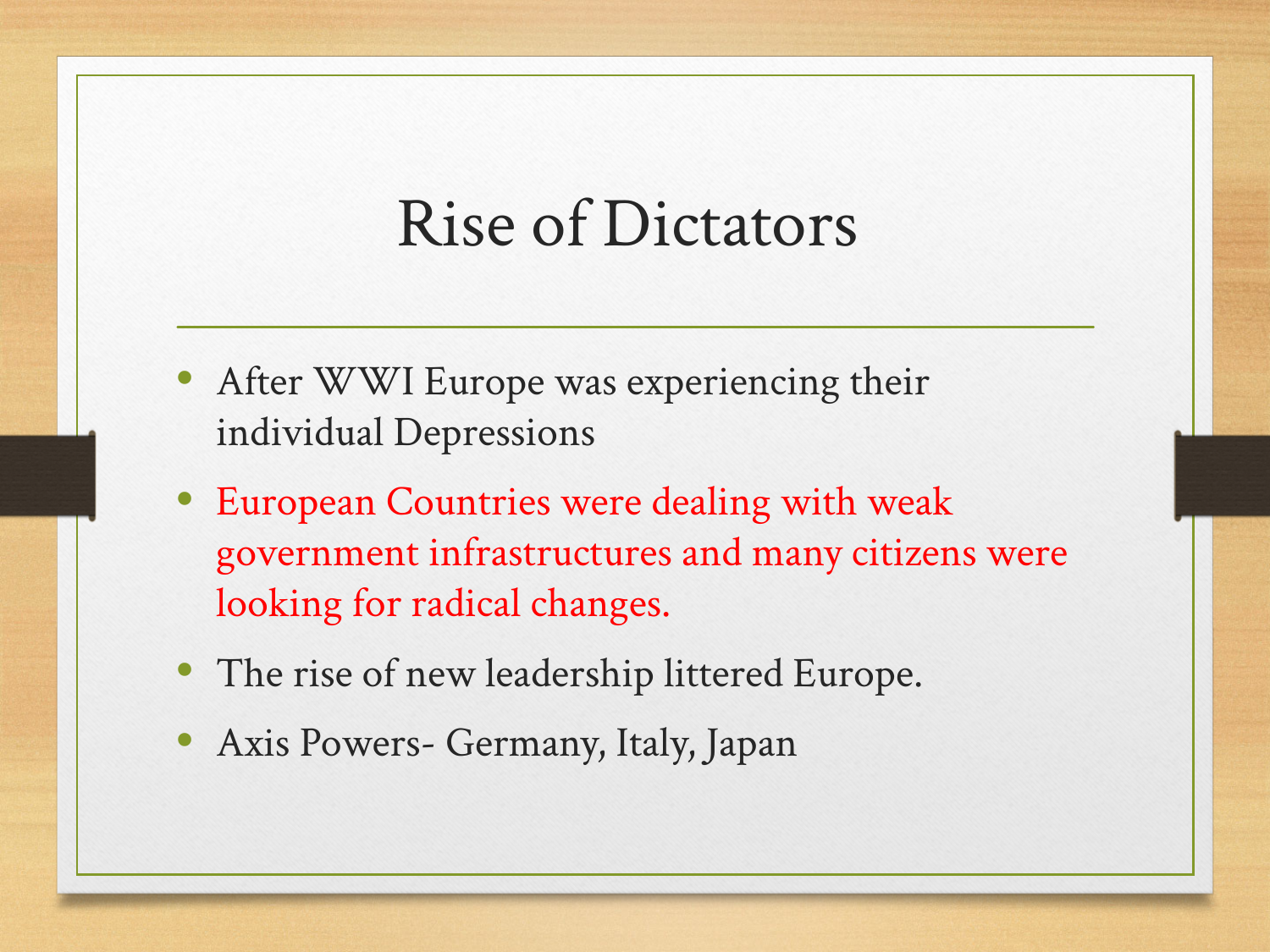

# Rise of Dictators
After WWI Europe was experiencing their individual Depressions
European Countries were dealing with weak government infrastructures and many citizens were looking for radical changes.
The rise of new leadership littered Europe.
Axis Powers- Germany, Italy, Japan